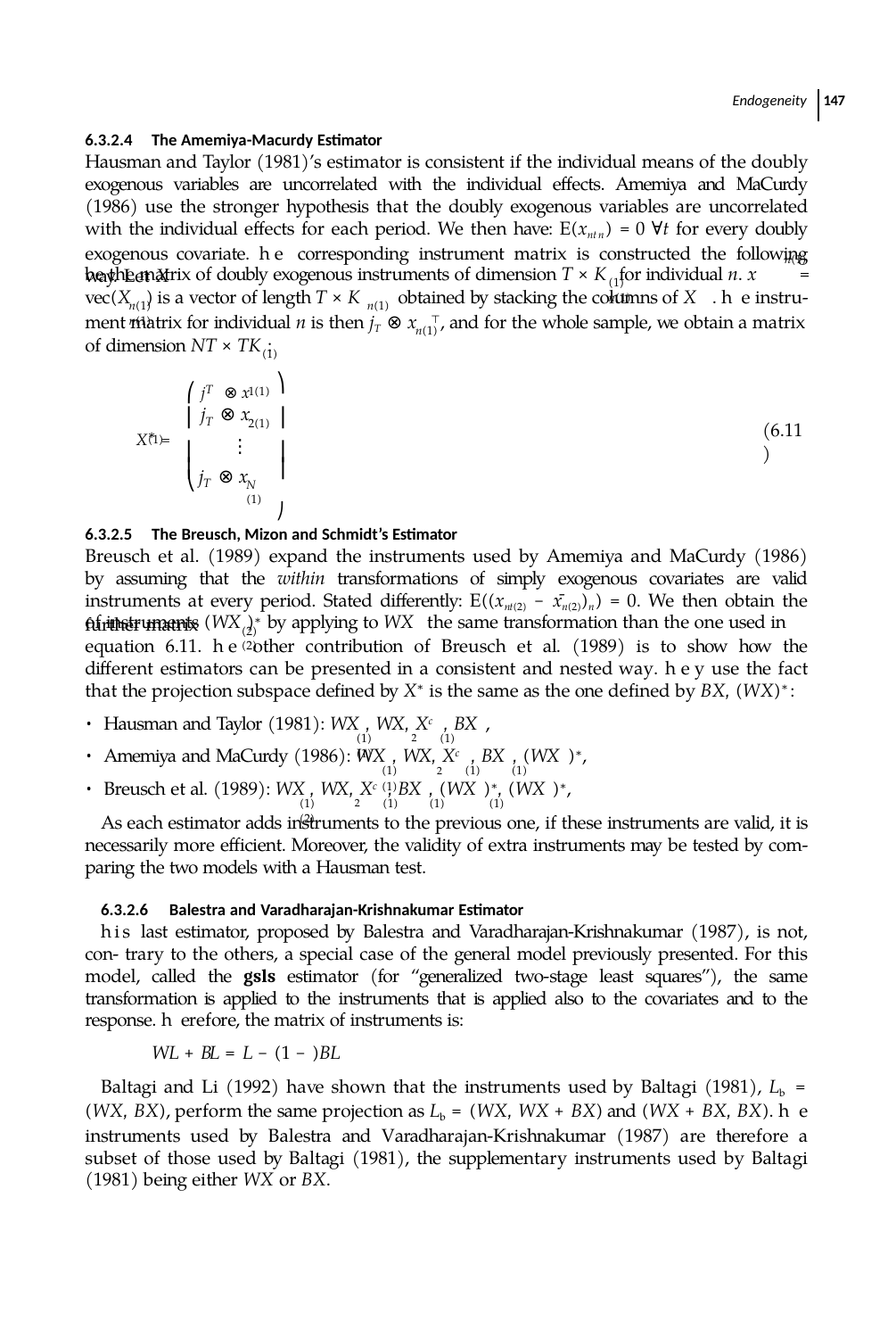

Endogeneity  147

6.3.2.4  The Amemiya-Macurdy Estimator
Hausman and Taylor (1981)’s estimator is consistent if the individual means of the doubly exogenous variables are uncorrelated with the individual effects. Amemiya and MaCurdy (1986) use the stronger hypothesis that the doubly exogenous variables are uncorrelated with the individual effects for each period. We then have: E(xntn) = 0 ∀t for every doubly exogenous covariate. he corresponding instrument matrix is constructed the following way. Let X
n(1)
be the matrix of doubly exogenous instruments of dimension T × K for individual n. x	=
(1)	n(1)
vec(X ) is a vector of length T × K	obtained by stacking the columns of X . he instru-
n(1)	n(1)	n(1)
ment matrix for individual n is then jT ⊗ x  ⊤, and for the whole sample, we obtain a matrix
n(1)
of dimension NT × TK :
(1)

1(1)

2(1)
⎛ j ⊗ x
⎞
T
j ⊗ x
⋮
⎜
⎟
X∗ =
T
(6.11)
(1)
⎜
⎟
⎜
⎟⎠

N (1)
j ⊗ x
⎝ T
6.3.2.5  The Breusch, Mizon and Schmidt’s Estimator
Breusch et al. (1989) expand the instruments used by Amemiya and MaCurdy (1986) by assuming that the within transformations of simply exogenous covariates are valid instruments at every period. Stated differently: E((xnt(2) − x̄n(2))n) = 0. We then obtain the further matrix
of instruments (WX )∗ by applying to WX the same transformation than the one used in
(2)	(2)
equation 6.11. he other contribution of Breusch et al. (1989) is to show how the different estimators can be presented in a consistent and nested way. hey use the fact that the projection subspace deﬁned by X∗  is the same as the one deﬁned by BX, (WX)∗:
Hausman and Taylor (1981): WX , WX, Xc , BX ,
(1)	2	(1)	(1)
Amemiya and MaCurdy (1986): WX , WX, Xc , BX , (WX )∗,
(1)	2	(1)	(1)	(1)
Breusch et al. (1989): WX , WX, Xc , BX , (WX )∗, (WX )∗,
(1)	2	(1)	(1)	(1)	(2)
As each estimator adds instruments to the previous one, if these instruments are valid, it is necessarily more eﬃcient. Moreover, the validity of extra instruments may be tested by com- paring the two models with a Hausman test.

6.3.2.6  Balestra and Varadharajan-Krishnakumar Estimator
his last estimator, proposed by Balestra and Varadharajan-Krishnakumar (1987), is not, con- trary to the others, a special case of the general model previously presented. For this model, called the gsls estimator (for “generalized two-stage least squares”), the same transformation is applied to the instruments that is applied also to the covariates and to the response. herefore, the matrix of instruments is:
WL + BL = L − (1 − )BL
Baltagi and Li (1992) have shown that the instruments used by Baltagi (1981), Lb  = (WX, BX), perform the same projection as Lb  = (WX, WX + BX) and (WX + BX, BX). he instruments used by Balestra and Varadharajan-Krishnakumar (1987) are therefore a subset of those used by Baltagi (1981), the supplementary instruments used by Baltagi (1981) being either WX or BX.